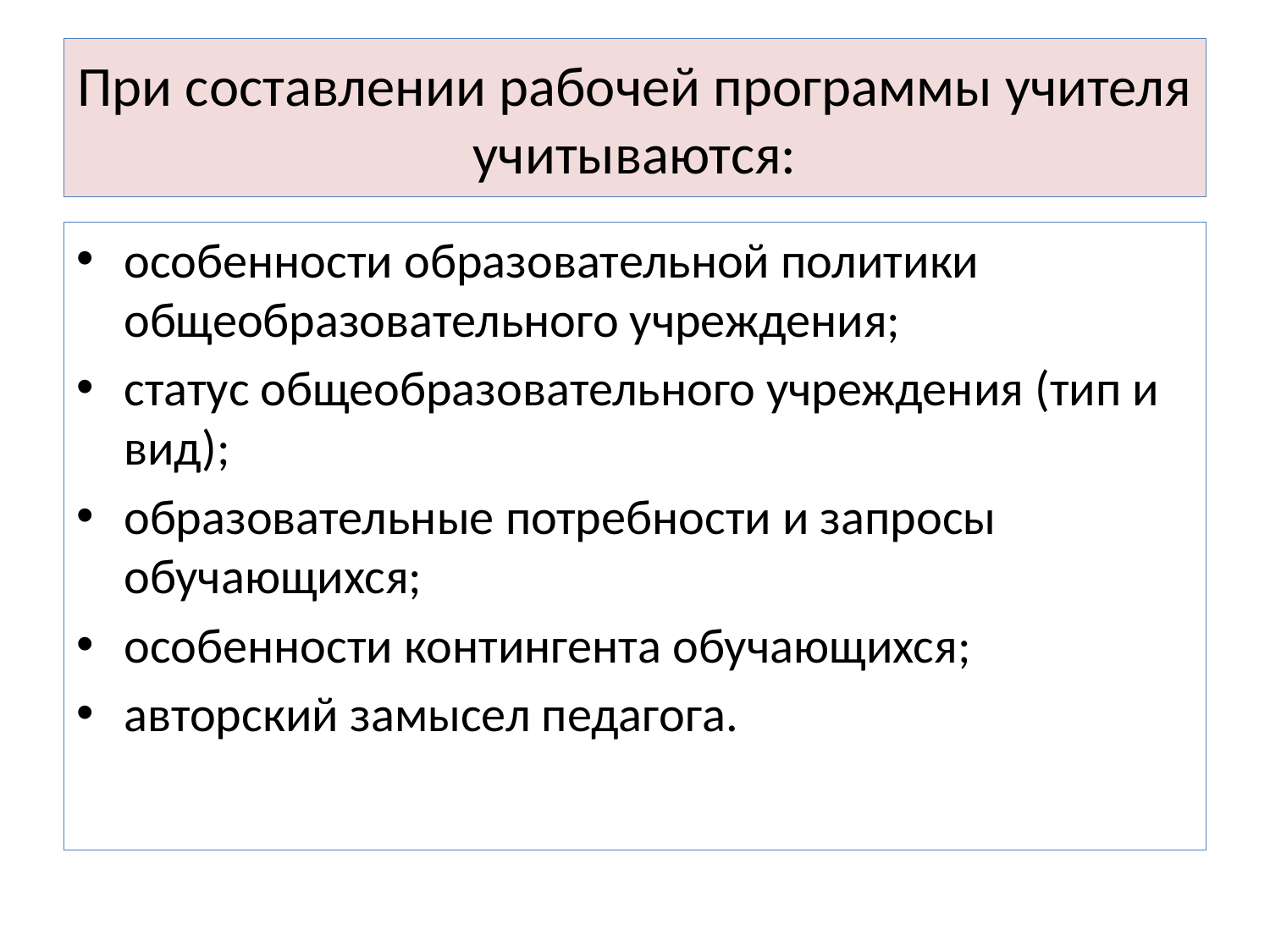

# При составлении рабочей программы учителя учитываются:
особенности образовательной политики общеобразовательного учреждения;
статус общеобразовательного учреждения (тип и вид);
образовательные потребности и запросы обучающихся;
особенности контингента обучающихся;
авторский замысел педагога.